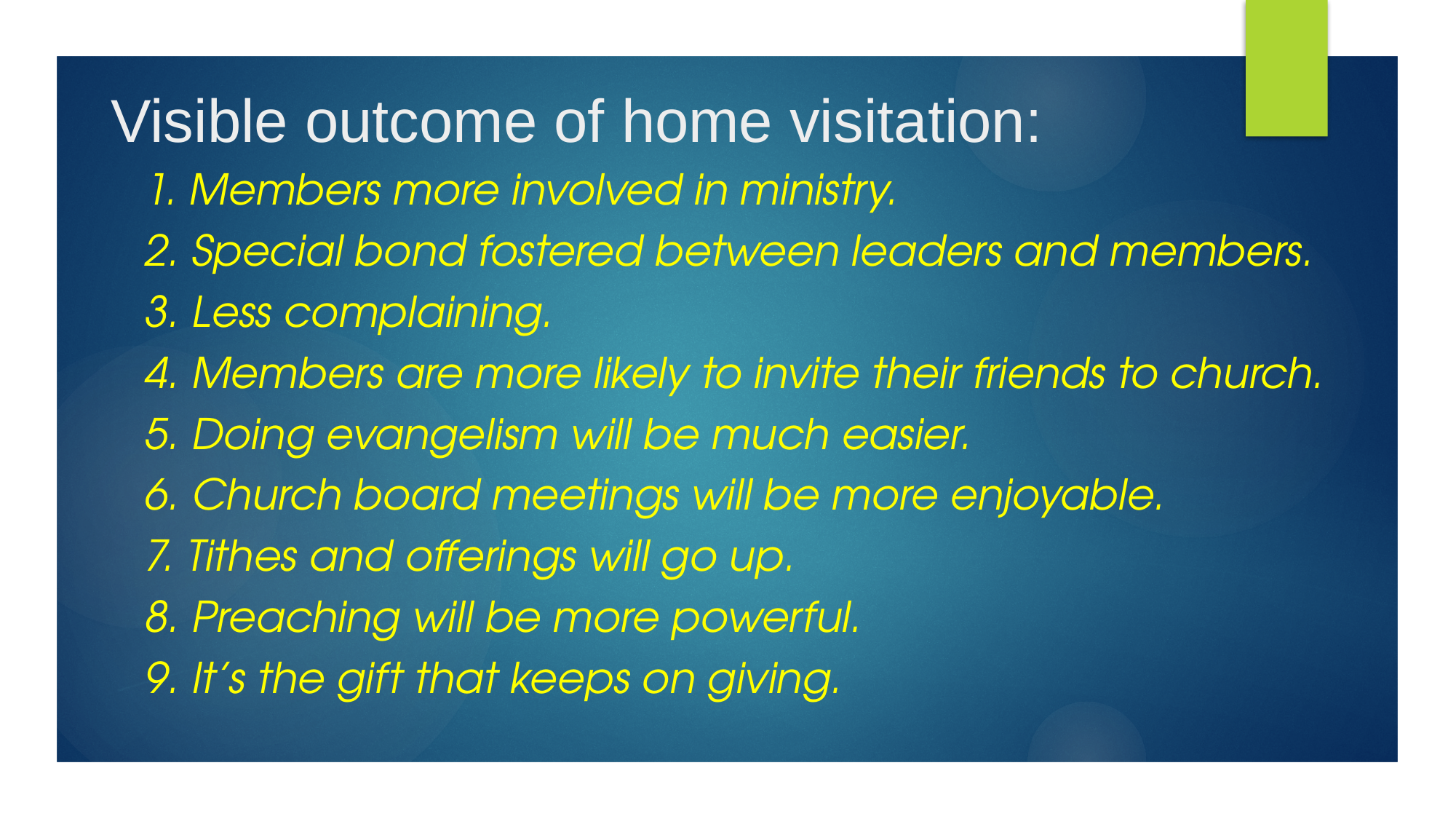

Visible outcome of home visitation:
1. Members more involved in ministry.
2. Special bond fostered between leaders and members.
3. Less complaining.
4. Members are more likely to invite their friends to church.
5. Doing evangelism will be much easier.
6. Church board meetings will be more enjoyable.
7. Tithes and offerings will go up.
8. Preaching will be more powerful.
9. It’s the gift that keeps on giving.